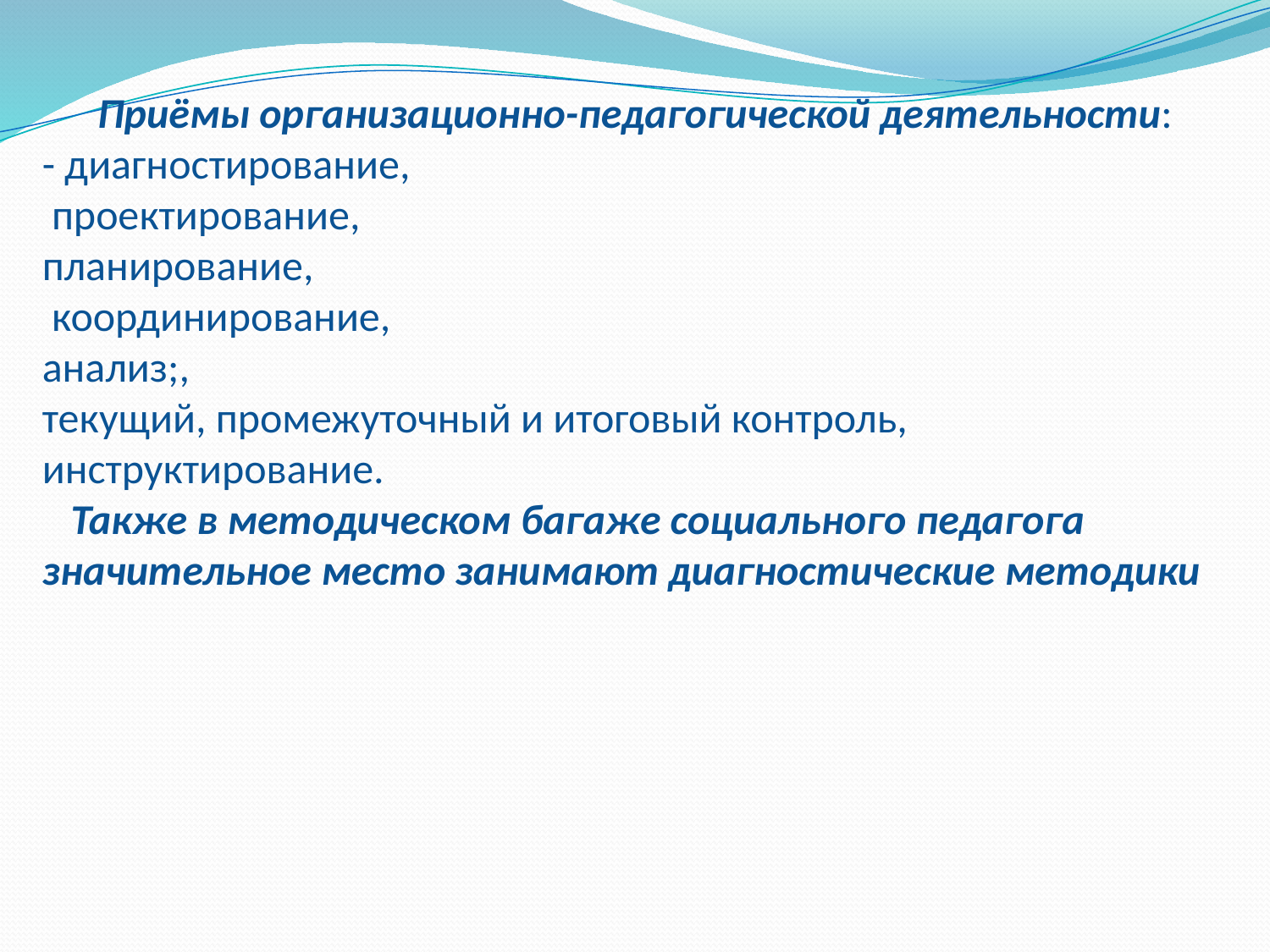

Приёмы организационно-педагогической деятельности:
- диагностирование,
 проектирование,
планирование,
 координирование,
анализ;,
текущий, промежуточный и итоговый контроль,
инструктирование.
   Также в методическом багаже социального педагога значительное место занимают диагностические методики